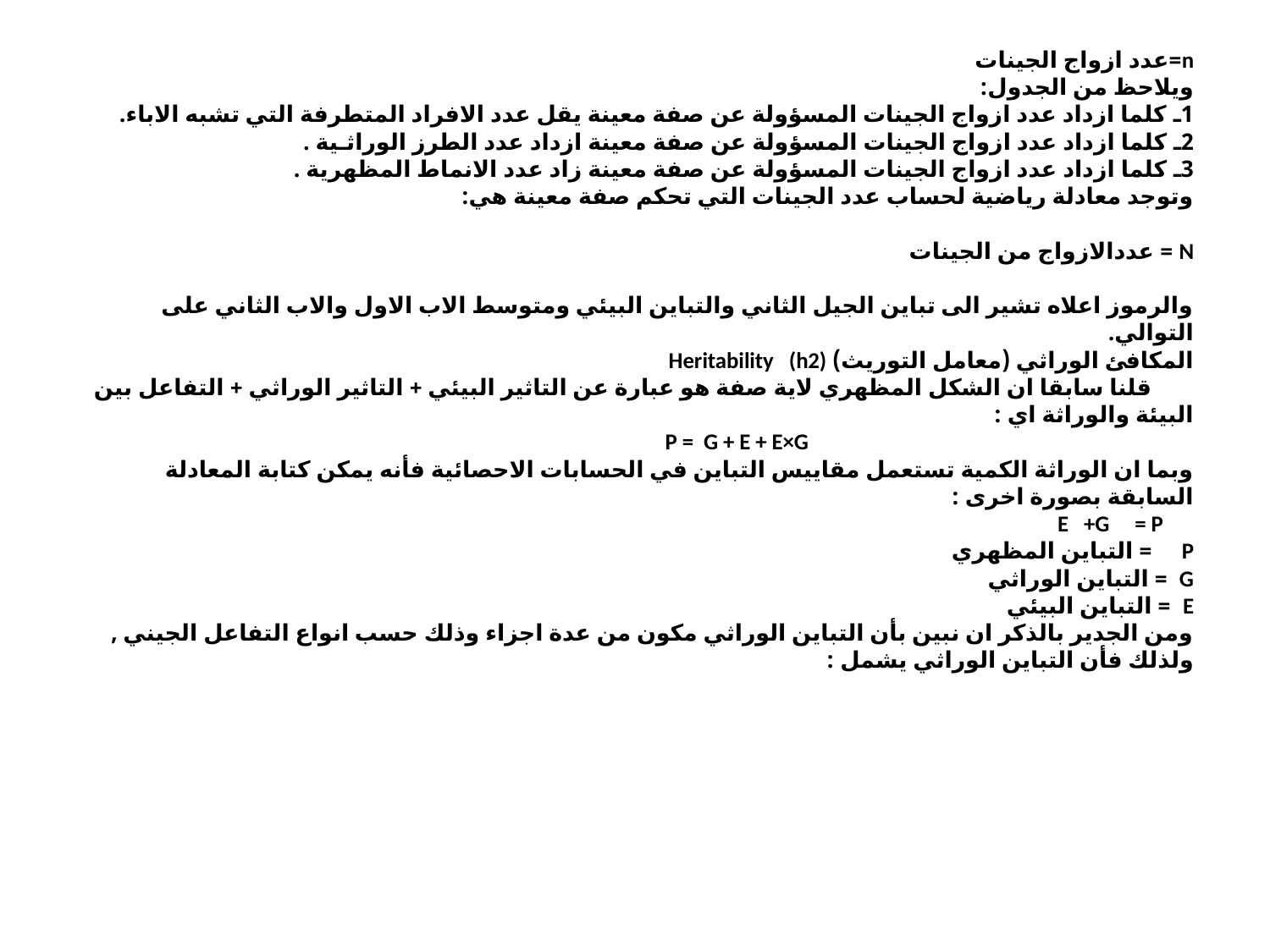

# n=عدد ازواج الجينات ويلاحظ من الجدول: 1ـ كلما ازداد عدد ازواج الجينات المسؤولة عن صفة معينة يقل عدد الافراد المتطرفة التي تشبه الاباء. 2ـ كلما ازداد عدد ازواج الجينات المسؤولة عن صفة معينة ازداد عدد الطرز الوراثـية . 3ـ كلما ازداد عدد ازواج الجينات المسؤولة عن صفة معينة زاد عدد الانماط المظهرية . وتوجد معادلة رياضية لحساب عدد الجينات التي تحكم صفة معينة هي: N = عددالازواج من الجينات والرموز اعلاه تشير الى تباين الجيل الثاني والتباين البيئي ومتوسط الاب الاول والاب الثاني على التوالي. المكافئ الوراثي (معامل التوريث) Heritability   (h2) قلنا سابقا ان الشكل المظهري لاية صفة هو عبارة عن التاثير البيئي + التاثير الوراثي + التفاعل بين البيئة والوراثة اي : P =  G + E + E×G وبما ان الوراثة الكمية تستعمل مقاييس التباين في الحسابات الاحصائية فأنه يمكن كتابة المعادلة السابقة بصورة اخرى : E   +G     = P P     = التباين المظهري G  = التباين الوراثي E  = التباين البيئي ومن الجدير بالذكر ان نبين بأن التباين الوراثي مكون من عدة اجزاء وذلك حسب انواع التفاعل الجيني , ولذلك فأن التباين الوراثي يشمل :